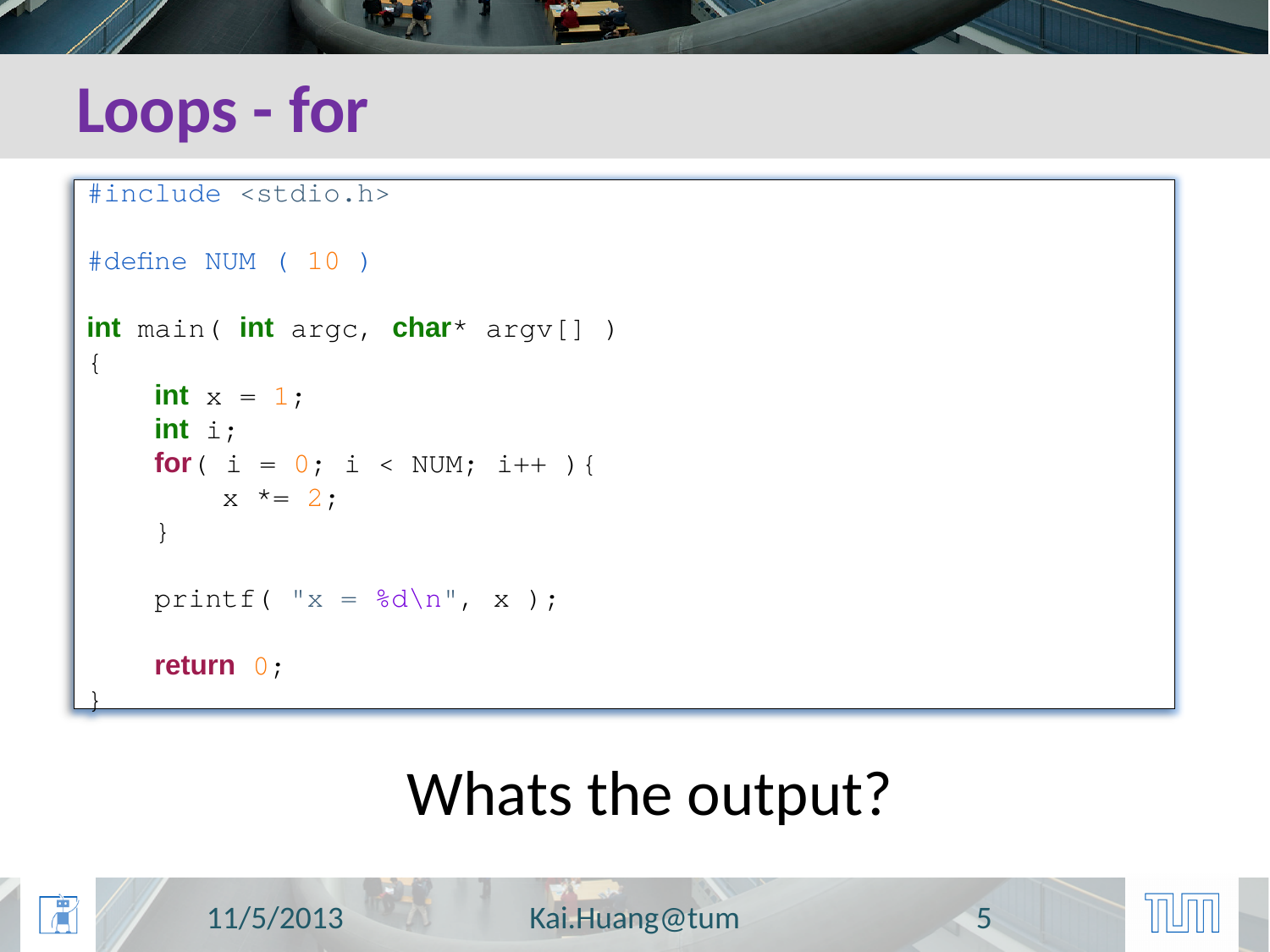

# Loops - for
#include <stdio.h>

#define NUM ( 10 )

int main( int argc, char* argv[] )
{
    int x = 1;
    int i;
    for( i = 0; i < NUM; i++ ){
        x *= 2;
    }

    printf( "x = %d\n", x );

    return 0;
}
Whats the output?
11/5/2013
Kai.Huang@tum
5